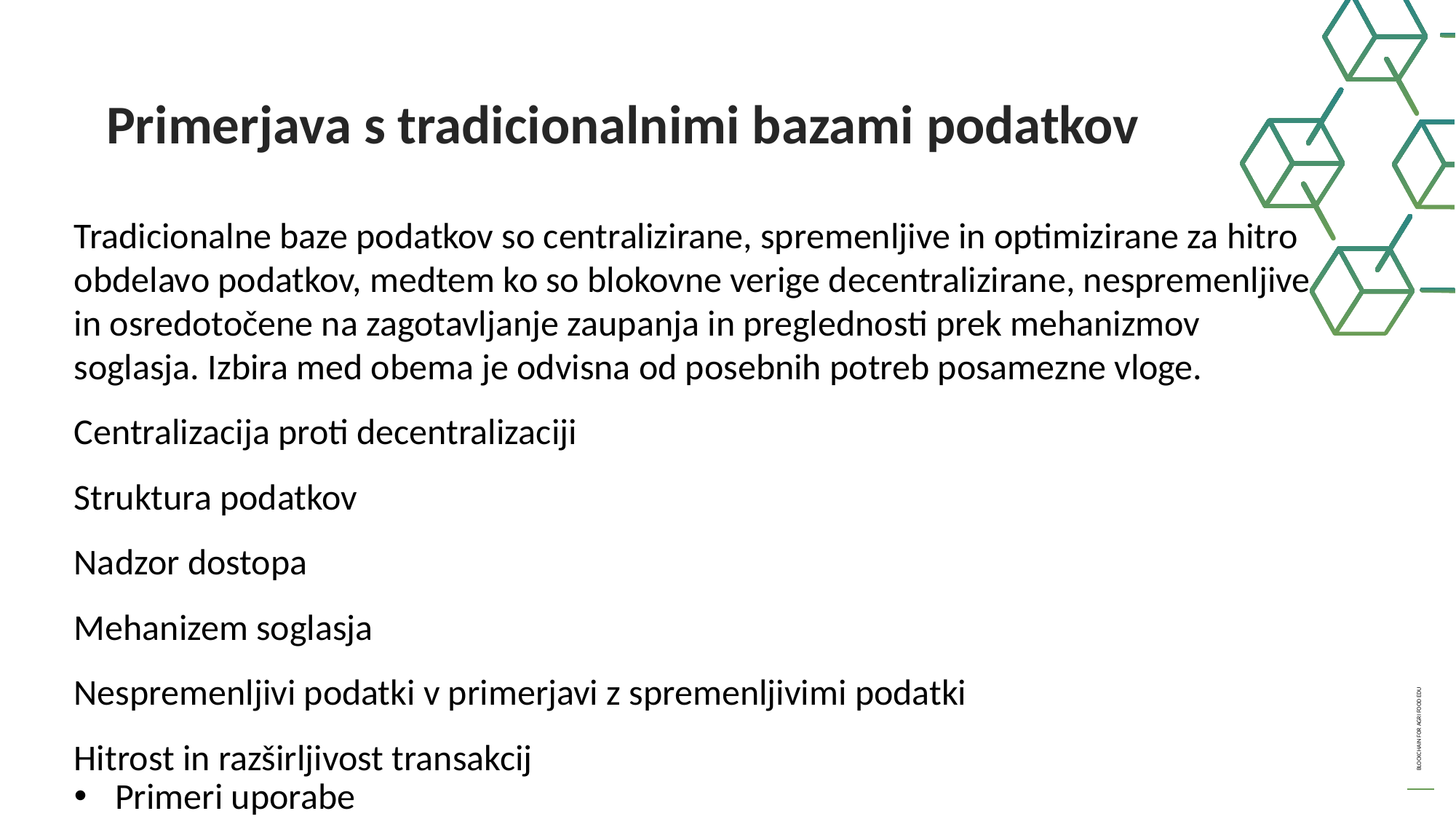

Primerjava s tradicionalnimi bazami podatkov
Tradicionalne baze podatkov so centralizirane, spremenljive in optimizirane za hitro obdelavo podatkov, medtem ko so blokovne verige decentralizirane, nespremenljive in osredotočene na zagotavljanje zaupanja in preglednosti prek mehanizmov soglasja. Izbira med obema je odvisna od posebnih potreb posamezne vloge.
Centralizacija proti decentralizaciji
Struktura podatkov
Nadzor dostopa
Mehanizem soglasja
Nespremenljivi podatki v primerjavi z spremenljivimi podatki
Hitrost in razširljivost transakcij
Primeri uporabe